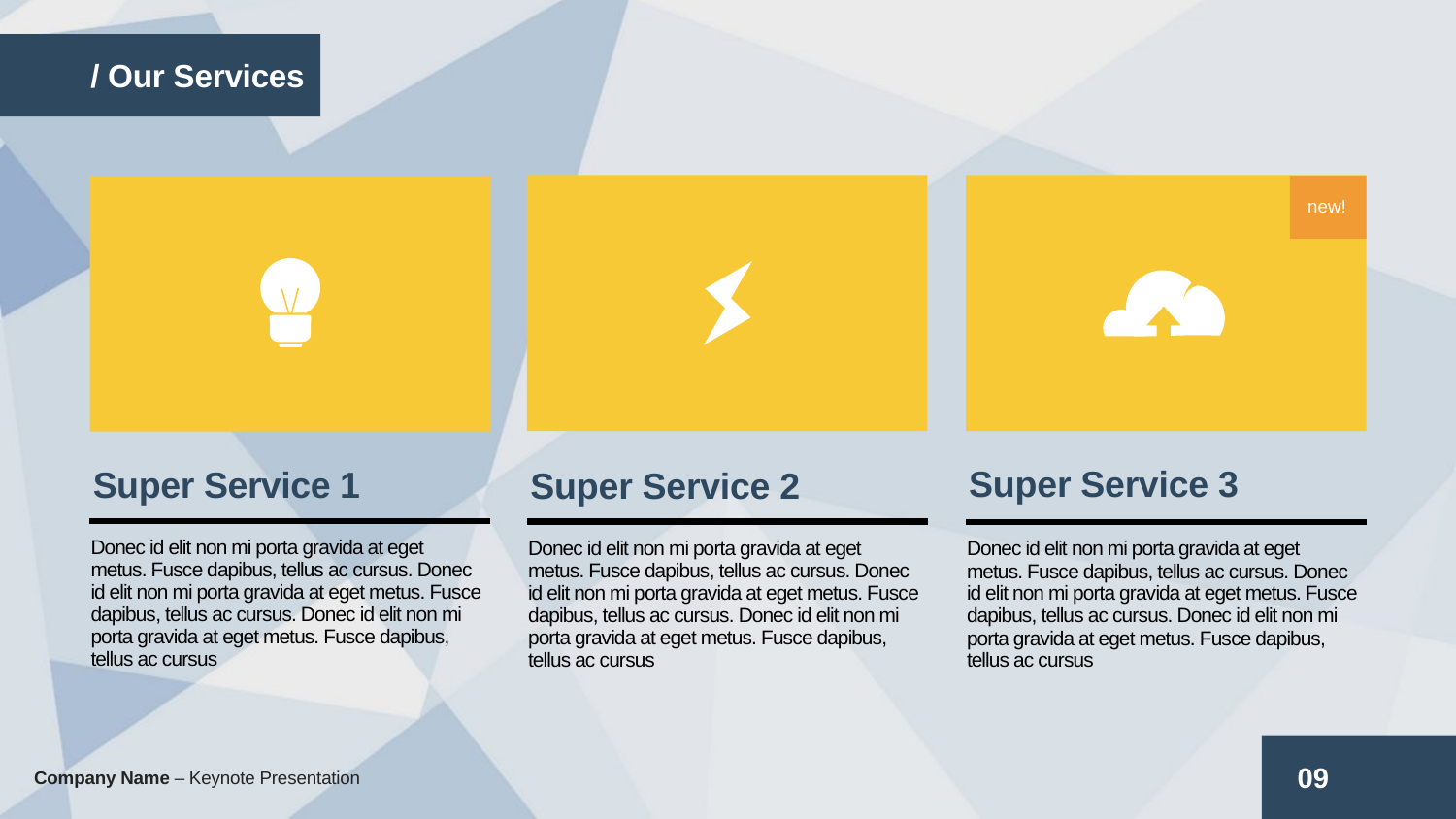

/ Our Services

new!

Super Service 3
Super Service 1
Super Service 2
Donec id elit non mi porta gravida at eget metus. Fusce dapibus, tellus ac cursus. Donec id elit non mi porta gravida at eget metus. Fusce dapibus, tellus ac cursus. Donec id elit non mi porta gravida at eget metus. Fusce dapibus, tellus ac cursus
Donec id elit non mi porta gravida at eget metus. Fusce dapibus, tellus ac cursus. Donec id elit non mi porta gravida at eget metus. Fusce dapibus, tellus ac cursus. Donec id elit non mi porta gravida at eget metus. Fusce dapibus, tellus ac cursus
Donec id elit non mi porta gravida at eget metus. Fusce dapibus, tellus ac cursus. Donec id elit non mi porta gravida at eget metus. Fusce dapibus, tellus ac cursus. Donec id elit non mi porta gravida at eget metus. Fusce dapibus, tellus ac cursus

09
Company Name – Keynote Presentation